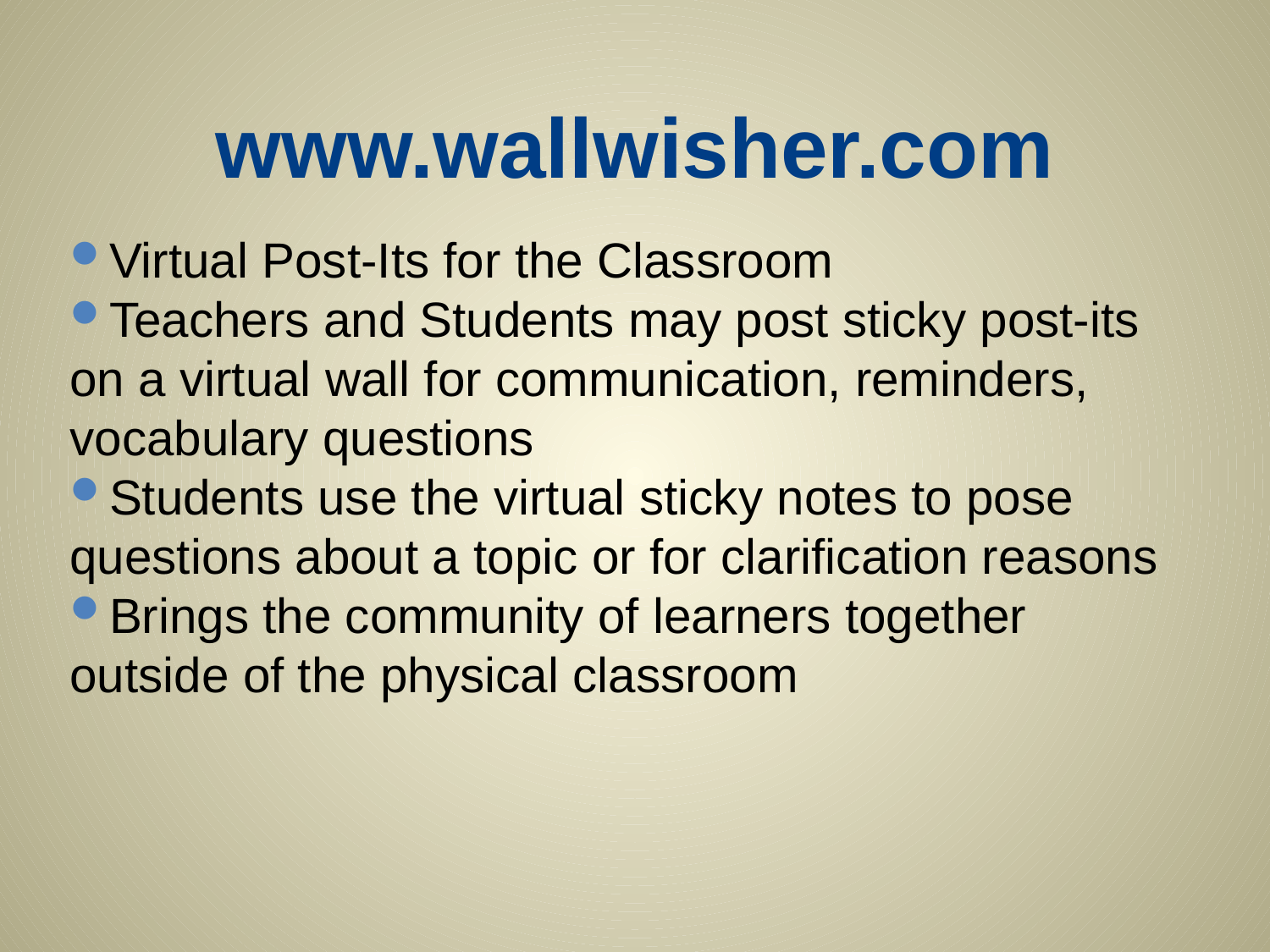

# www.wallwisher.com
Virtual Post-Its for the Classroom
Teachers and Students may post sticky post-its on a virtual wall for communication, reminders, vocabulary questions
Students use the virtual sticky notes to pose questions about a topic or for clarification reasons
Brings the community of learners together outside of the physical classroom